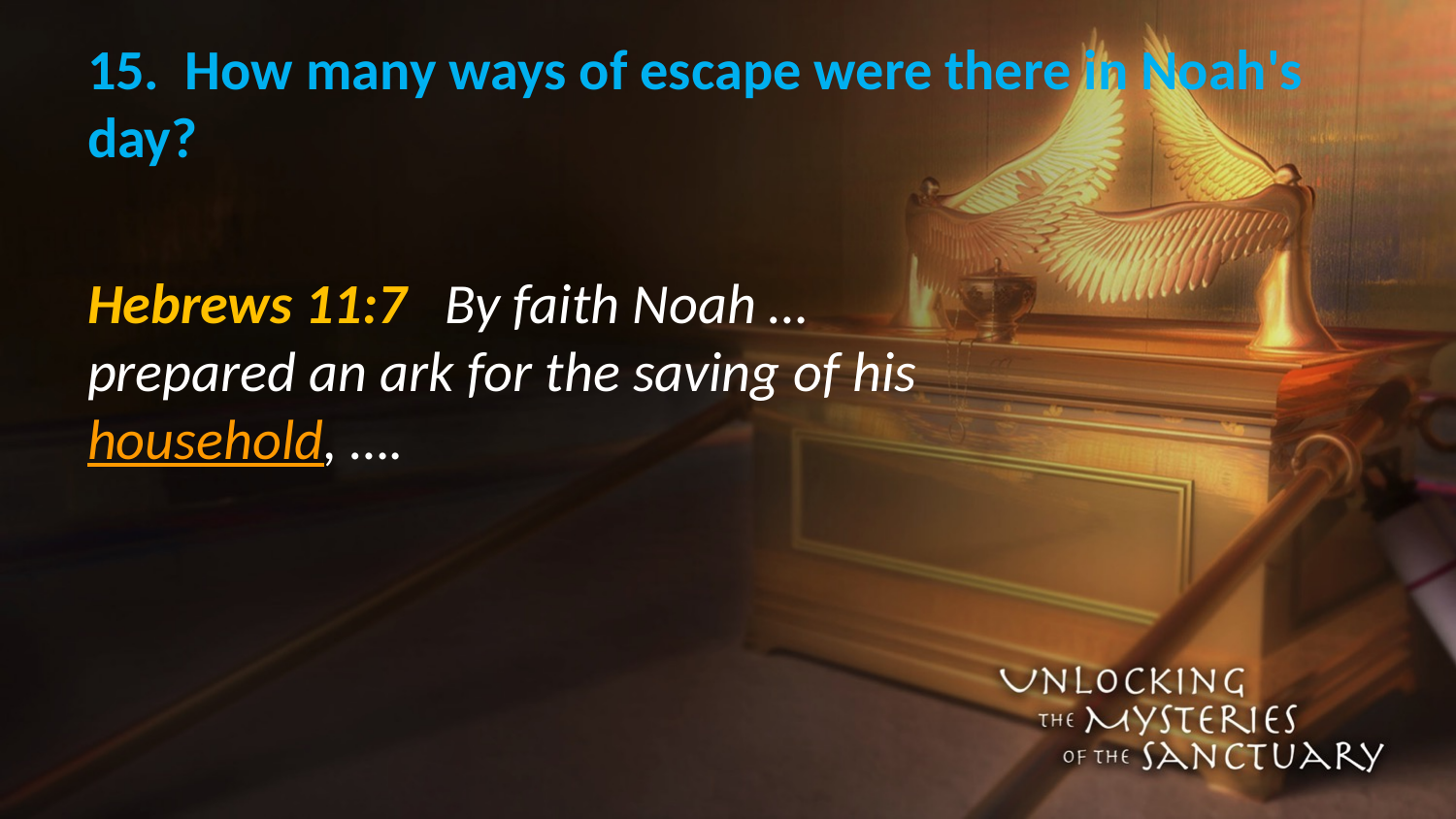

# 15.  How many ways of escape were there in Noah's day?

Hebrews 11:7   By faith Noah … prepared an ark for the saving of his household, ….